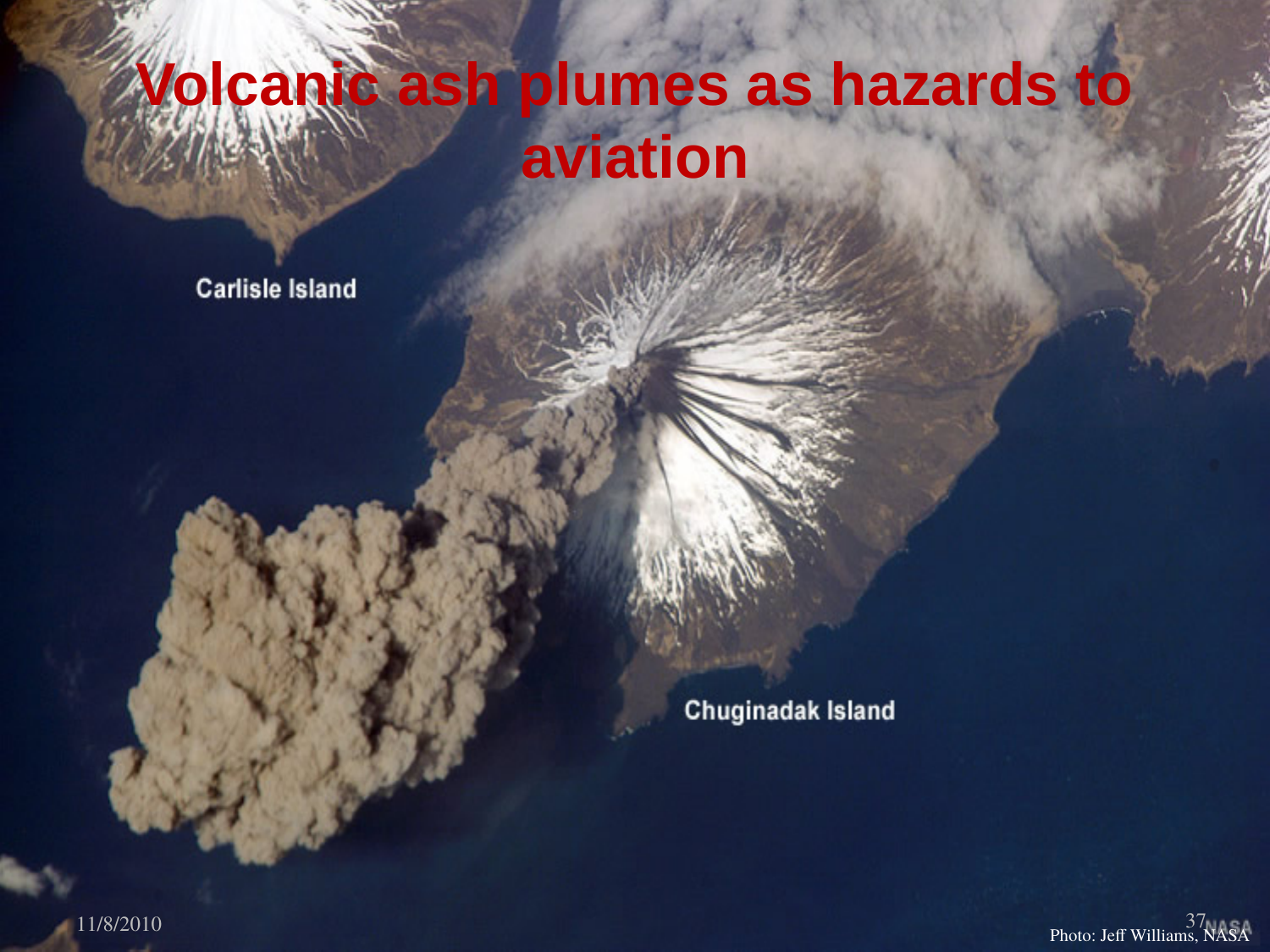

# Volcanic ash plumes as hazards to aviation
11/8/2010
37
Photo: Jeff Williams, NASA